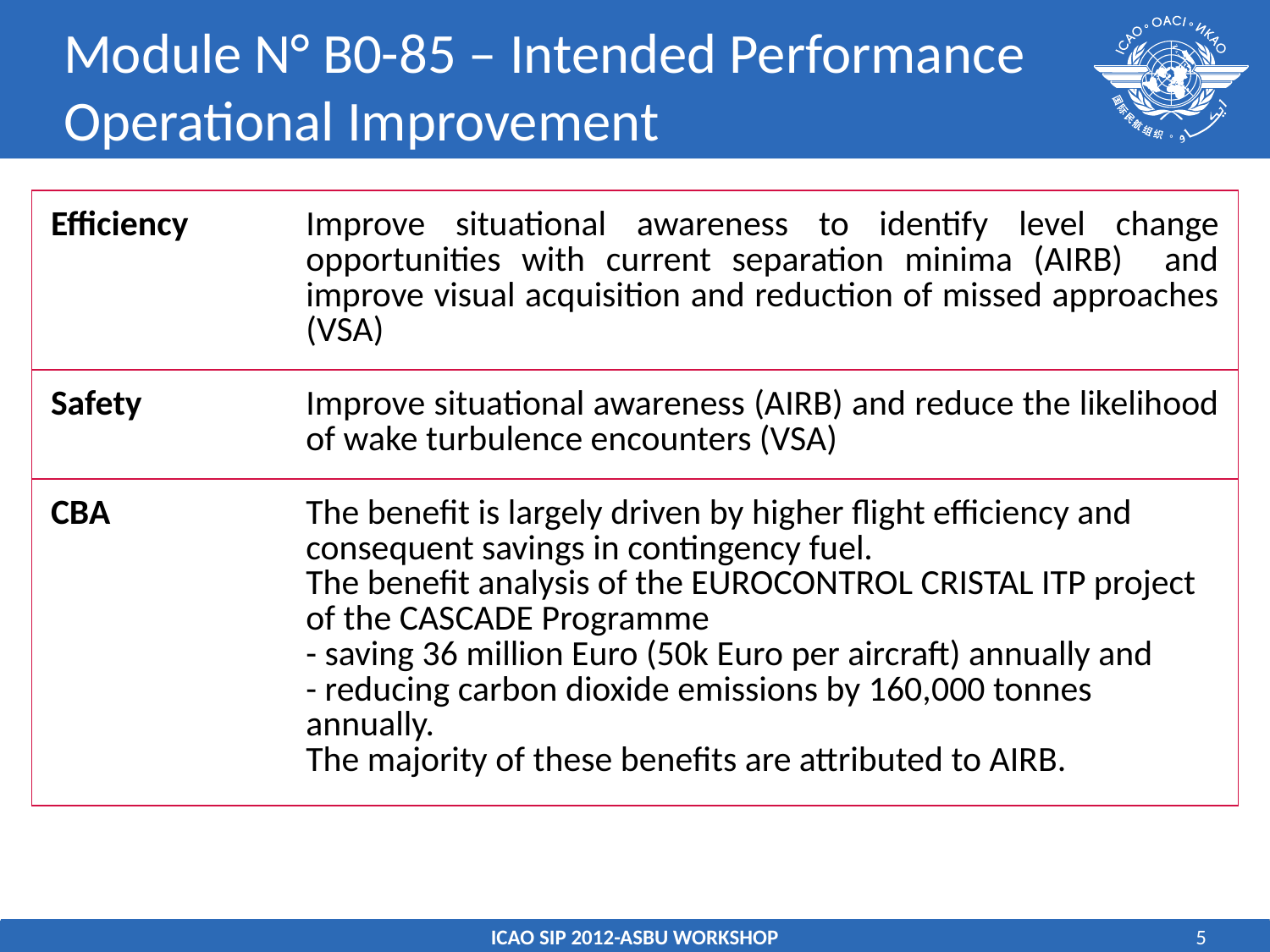

# Module N° B0-85 – Intended Performance Operational Improvement
| Efficiency | Improve situational awareness to identify level change opportunities with current separation minima (AIRB) and improve visual acquisition and reduction of missed approaches (VSA) |
| --- | --- |
| Safety | Improve situational awareness (AIRB) and reduce the likelihood of wake turbulence encounters (VSA) |
| CBA | The benefit is largely driven by higher flight efficiency and consequent savings in contingency fuel. The benefit analysis of the EUROCONTROL CRISTAL ITP project of the CASCADE Programme - saving 36 million Euro (50k Euro per aircraft) annually and - reducing carbon dioxide emissions by 160,000 tonnes annually. The majority of these benefits are attributed to AIRB. |
ICAO SIP 2012-ASBU WORKSHOP
5